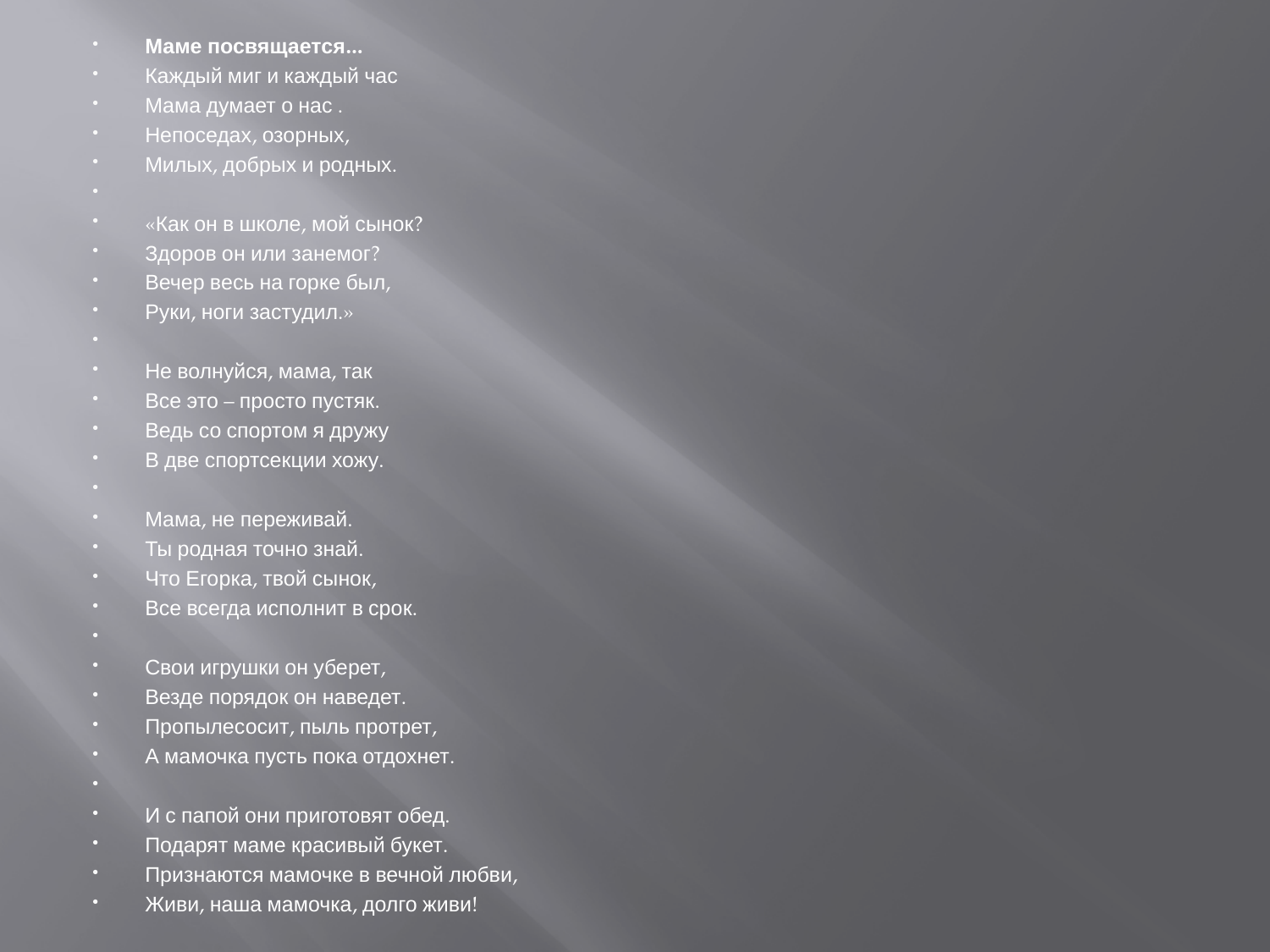

Маме посвящается…
Каждый миг и каждый час
Мама думает о нас .
Непоседах, озорных,
Милых, добрых и родных.

«Как он в школе, мой сынок?
Здоров он или занемог?
Вечер весь на горке был,
Руки, ноги застудил.»

Не волнуйся, мама, так
Все это – просто пустяк.
Ведь со спортом я дружу
В две спортсекции хожу.

Мама, не переживай.
Ты родная точно знай.
Что Егорка, твой сынок,
Все всегда исполнит в срок.

Свои игрушки он уберет,
Везде порядок он наведет.
Пропылесосит, пыль протрет,
А мамочка пусть пока отдохнет.

И с папой они приготовят обед.
Подарят маме красивый букет.
Признаются мамочке в вечной любви,
Живи, наша мамочка, долго живи!